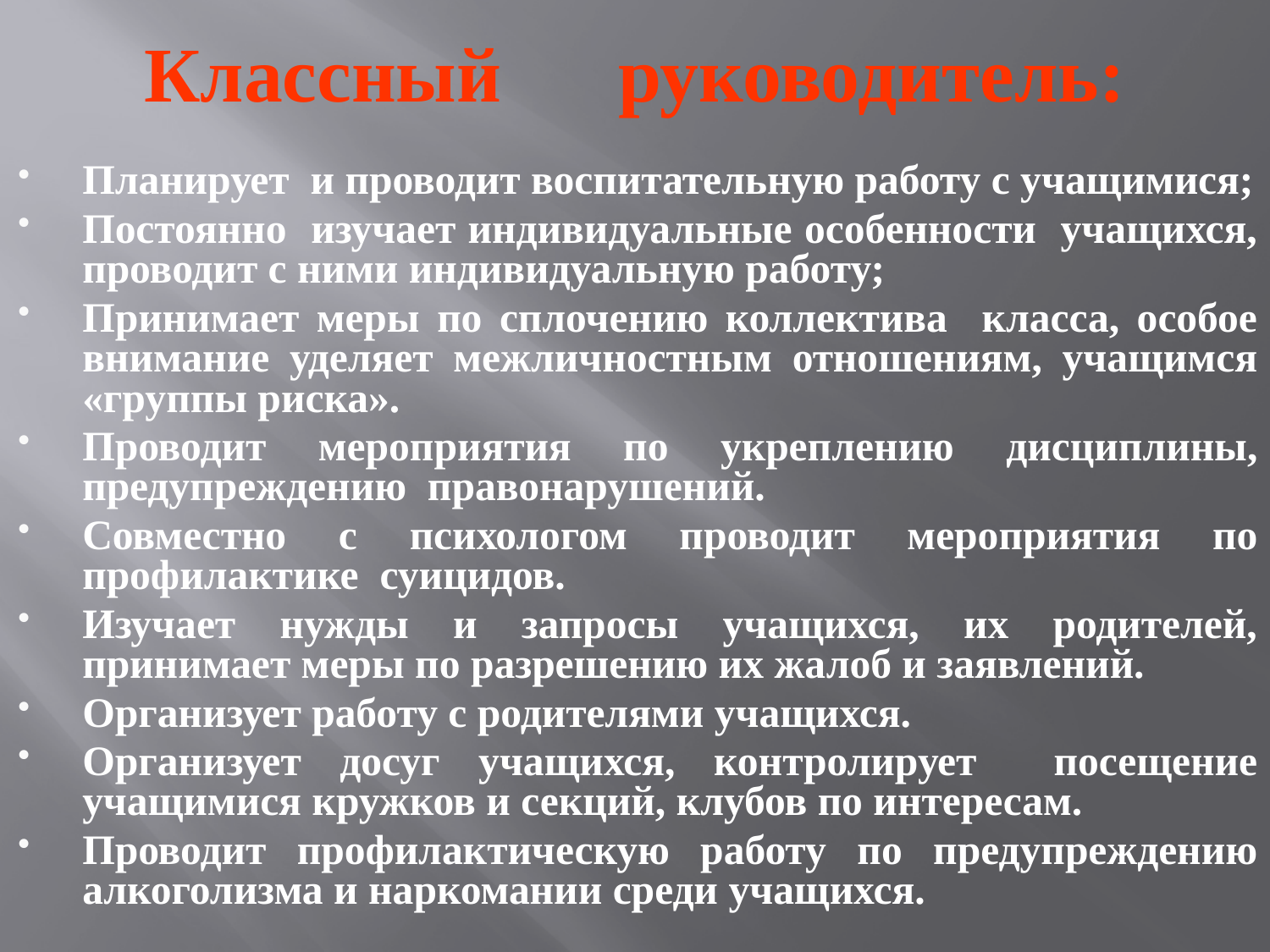

# Классный      руководитель:
Планирует  и проводит воспитательную работу с учащимися;
Постоянно  изучает индивидуальные особенности  учащихся, проводит с ними индивидуальную работу;
Принимает меры по сплочению коллектива  класса, особое внимание уделяет межличностным отношениям, учащимся «группы риска».
Проводит мероприятия по укреплению дисциплины, предупреждению  правонарушений.
Совместно с психологом проводит мероприятия по профилактике  суицидов.
Изучает нужды и запросы учащихся, их родителей, принимает меры по разрешению их жалоб и заявлений.
Организует работу с родителями учащихся.
Организует досуг учащихся, контролирует  посещение учащимися кружков и секций, клубов по интересам.
Проводит профилактическую работу по предупреждению алкоголизма и наркомании среди учащихся.